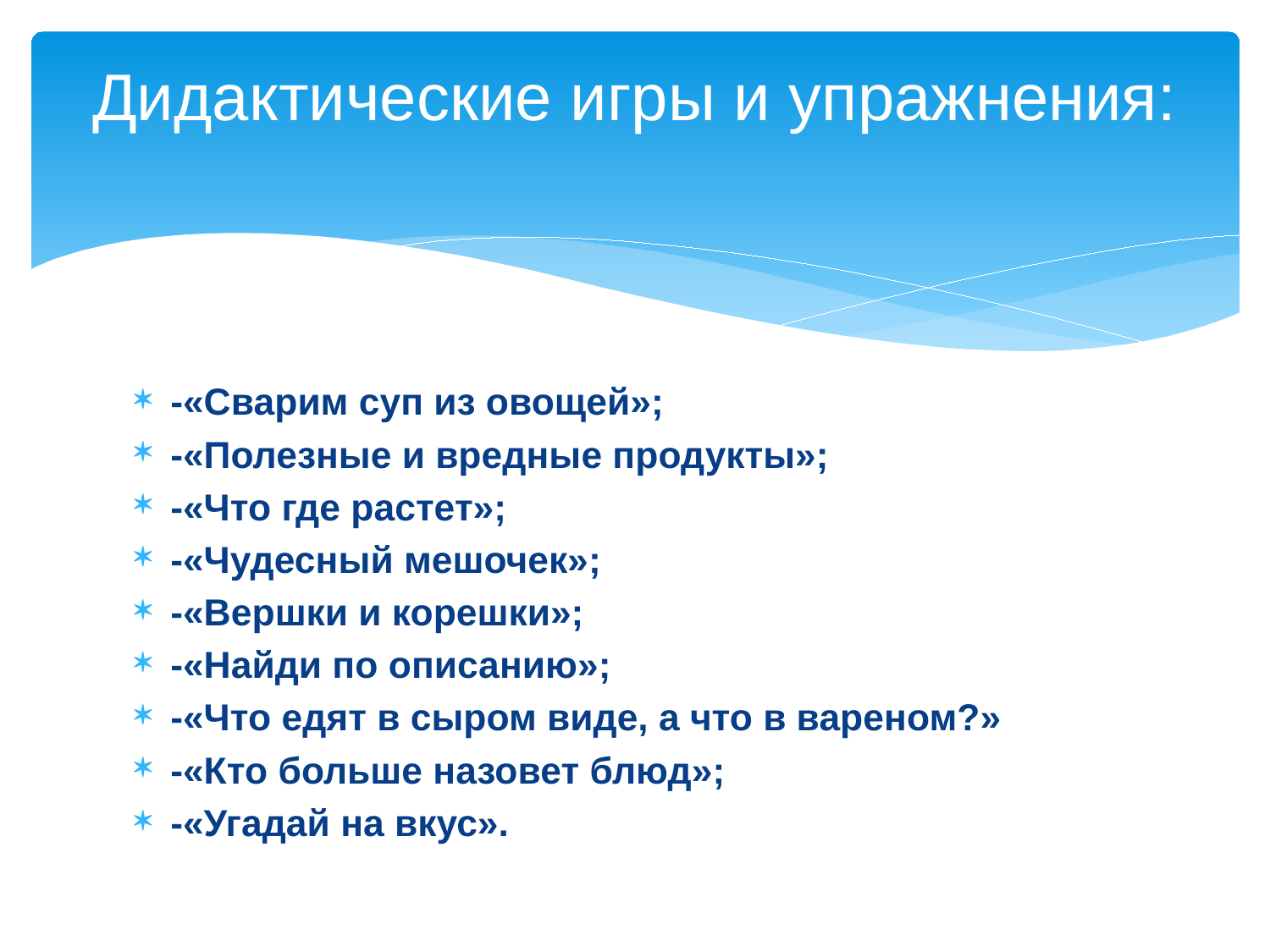

# Дидактические игры и упражнения:
-«Сварим суп из овощей»;
-«Полезные и вредные продукты»;
-«Что где растет»;
-«Чудесный мешочек»;
-«Вершки и корешки»;
-«Найди по описанию»;
-«Что едят в сыром виде, а что в вареном?»
-«Кто больше назовет блюд»;
-«Угадай на вкус».